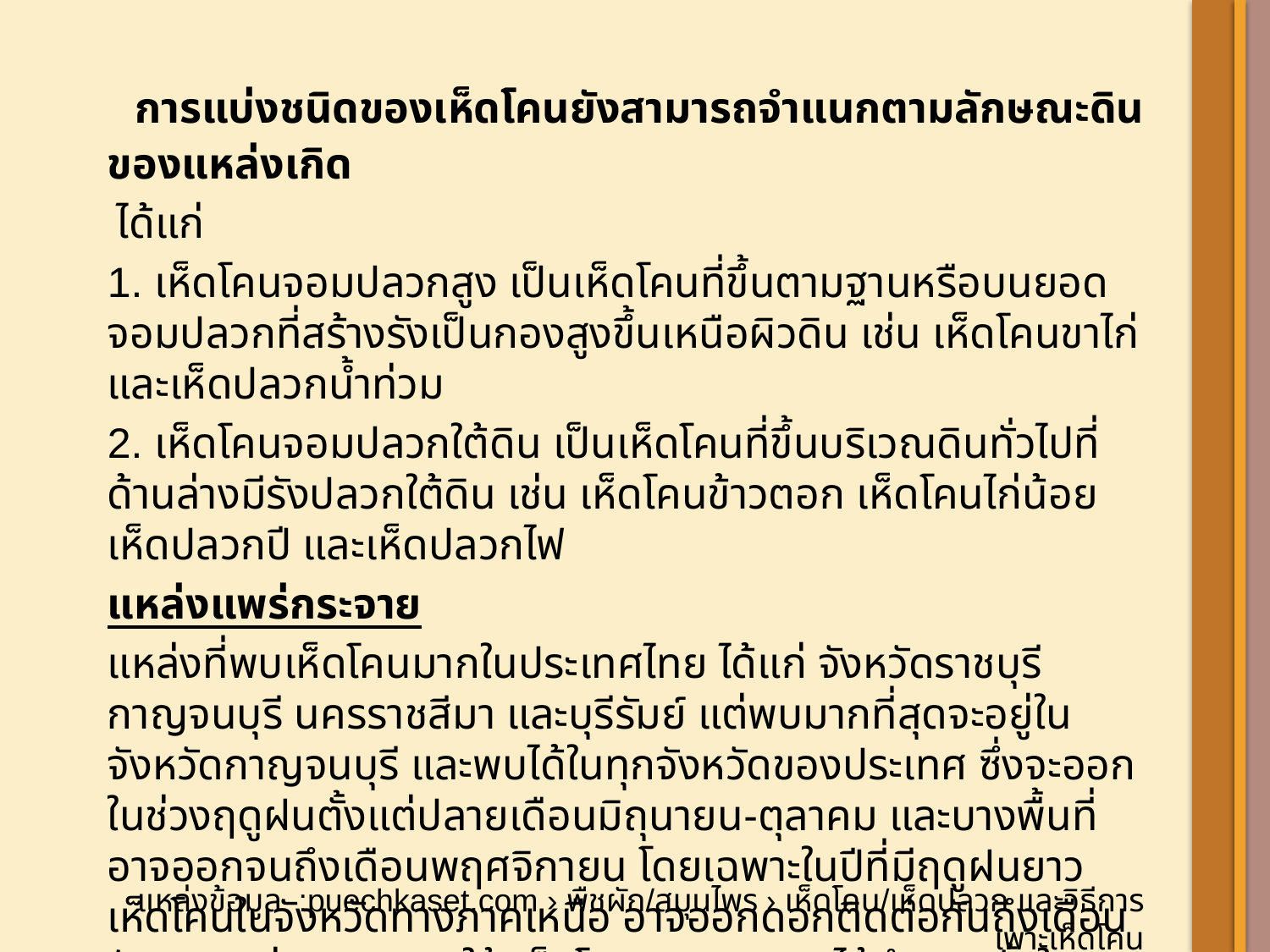

การแบ่งชนิดของเห็ดโคนยังสามารถจำแนกตามลักษณะดินของแหล่งเกิด
 ได้แก่
1. เห็ดโคนจอมปลวกสูง เป็นเห็ดโคนที่ขึ้นตามฐานหรือบนยอดจอมปลวกที่สร้างรังเป็นกองสูงขึ้นเหนือผิวดิน เช่น เห็ดโคนขาไก่ และเห็ดปลวกน้ำท่วม
2. เห็ดโคนจอมปลวกใต้ดิน เป็นเห็ดโคนที่ขึ้นบริเวณดินทั่วไปที่ด้านล่างมีรังปลวกใต้ดิน เช่น เห็ดโคนข้าวตอก เห็ดโคนไก่น้อย เห็ดปลวกปี และเห็ดปลวกไฟ
แหล่งแพร่กระจาย
แหล่งที่พบเห็ดโคนมากในประเทศไทย ได้แก่ จังหวัดราชบุรี กาญจนบุรี นครราชสีมา และบุรีรัมย์ แต่พบมากที่สุดจะอยู่ในจังหวัดกาญจนบุรี และพบได้ในทุกจังหวัดของประเทศ ซึ่งจะออกในช่วงฤดูฝนตั้งแต่ปลายเดือนมิถุนายน-ตุลาคม และบางพื้นที่อาจออกจนถึงเดือนพฤศจิกายน โดยเฉพาะในปีที่มีฤดูฝนยาว เห็ดโคนในจังหวัดทางภาคเหนือ อาจออกดอกติดต่อกันถึงเดือนธันวาคม ส่วนทางภาคใต้ เห็ดโคนสามารถเกิดได้ถึง 2 ครั้งในหนึ่งปี ตามฤดูฝนของมรสุมตะวันตกเฉียงใต้ และตะวันออกเฉียงเหนือ

แหล่งข้อมูล  :puechkaset.com › พืชผัก/สมุนไพร › เห็ดโคน/เห็ดปลวก และวิธีการเพาะเห็ดโคน